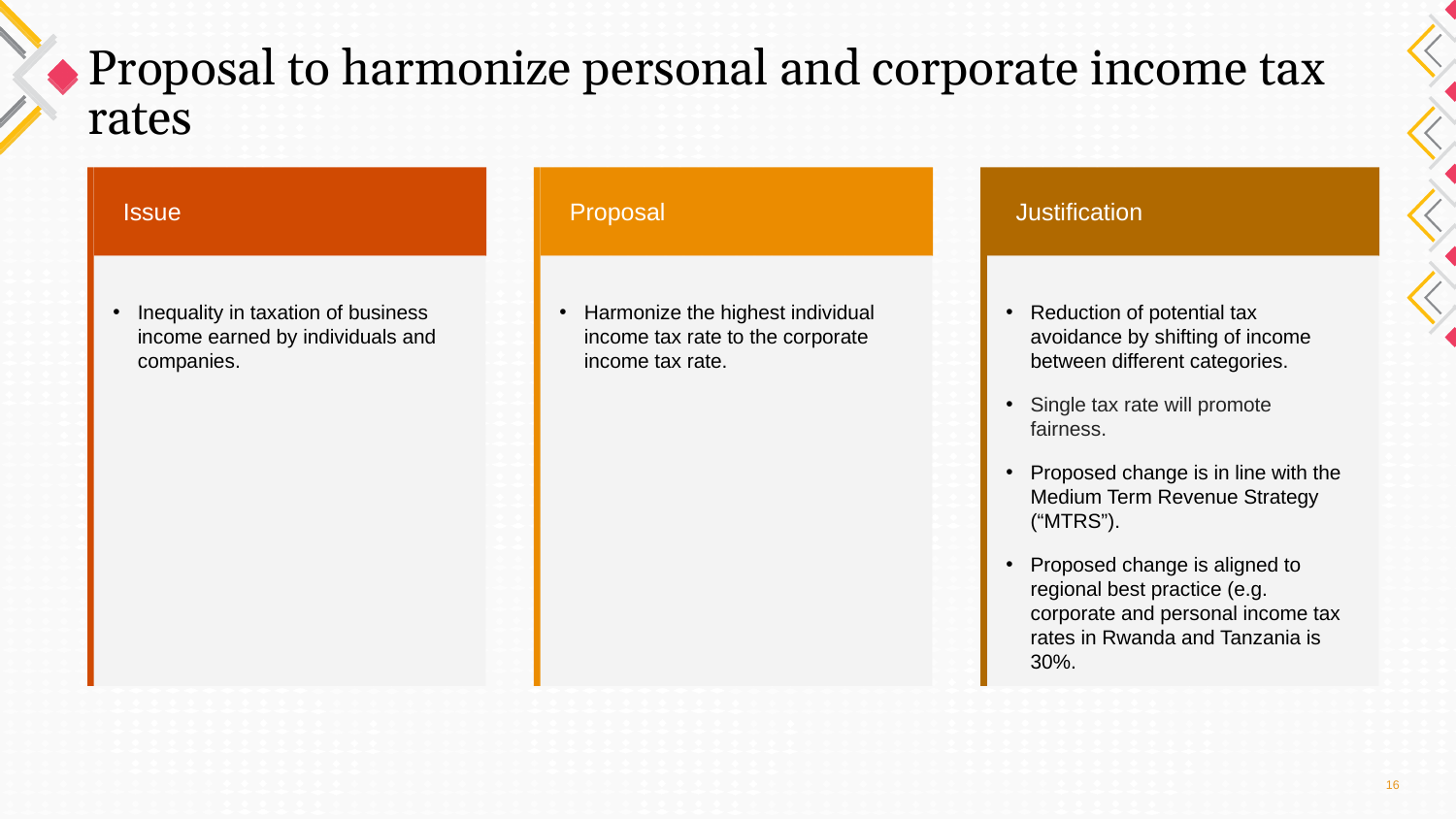

# Proposal to harmonize personal and corporate income tax rates

Issue
Inequality in taxation of business income earned by individuals and companies.

Proposal
Harmonize the highest individual income tax rate to the corporate income tax rate.

Justification
Reduction of potential tax avoidance by shifting of income between different categories.

Single tax rate will promote fairness.

Proposed change is in line with the Medium Term Revenue Strategy (“MTRS”).

Proposed change is aligned to regional best practice (e.g. corporate and personal income tax rates in Rwanda and Tanzania is 30%.